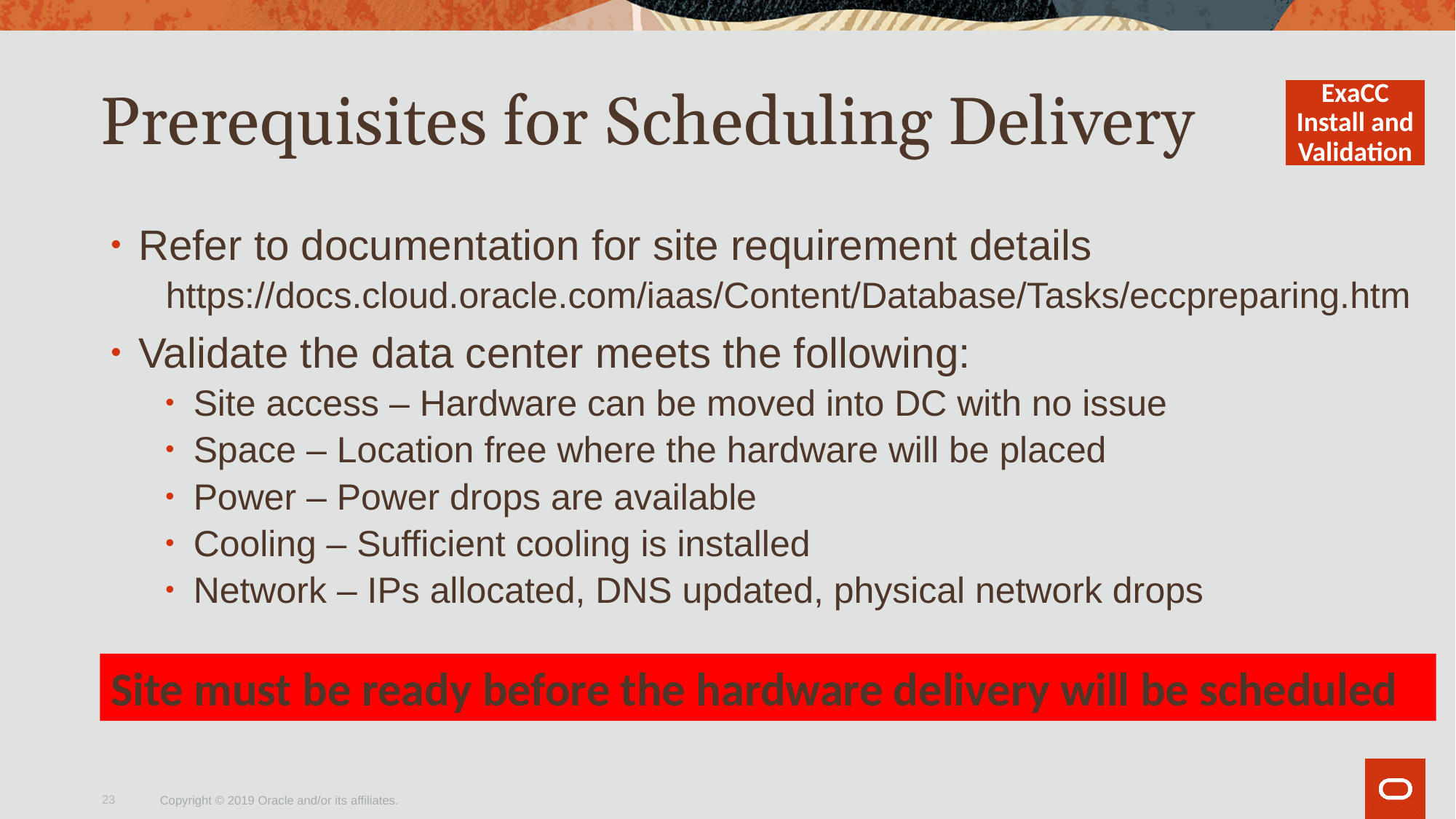

23
# Prerequisites for Scheduling Delivery
ExaCC Install and Validation
Refer to documentation for site requirement details
https://docs.cloud.oracle.com/iaas/Content/Database/Tasks/eccpreparing.htm
Validate the data center meets the following:
Site access – Hardware can be moved into DC with no issue
Space – Location free where the hardware will be placed
Power – Power drops are available
Cooling – Sufficient cooling is installed
Network – IPs allocated, DNS updated, physical network drops

Site must be ready before the hardware delivery will be scheduled
Copyright © 2019 Oracle and/or its affiliates.